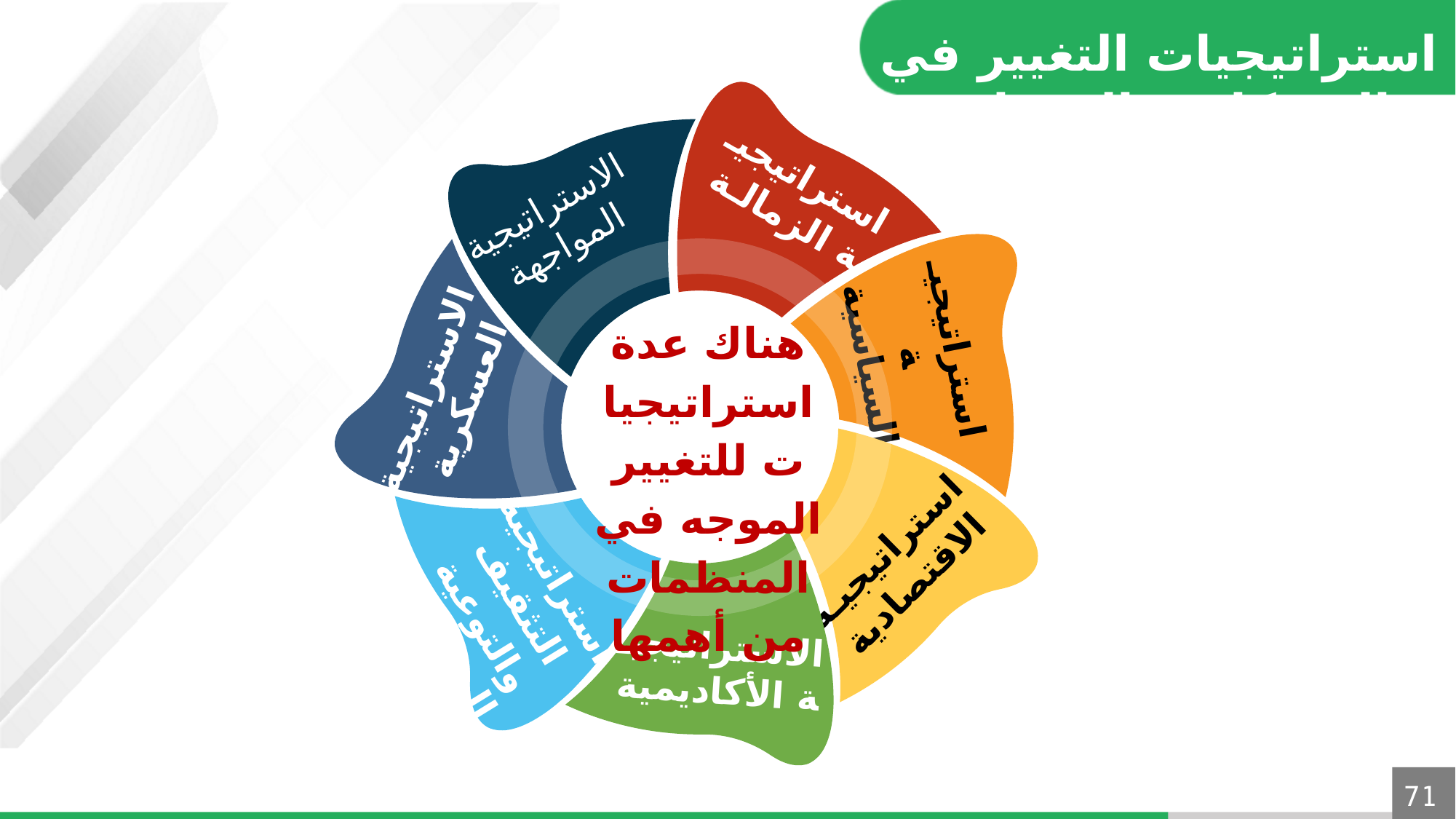

استراتيجيات التغيير في الشركات والهيئـات

استراتيجيـة الزمالـة

الاستراتيجية المواجهة

استراتيجيـة السياسية

الاستراتيجية العسكرية
هناك عدة استراتيجيات للتغيير الموجه في المنظمات من أهمها

استراتيجيـة الاقتصادية

استراتيجية التثقيف والتوعية الموجهـة

الاستراتيجيـة الأكاديمية
71